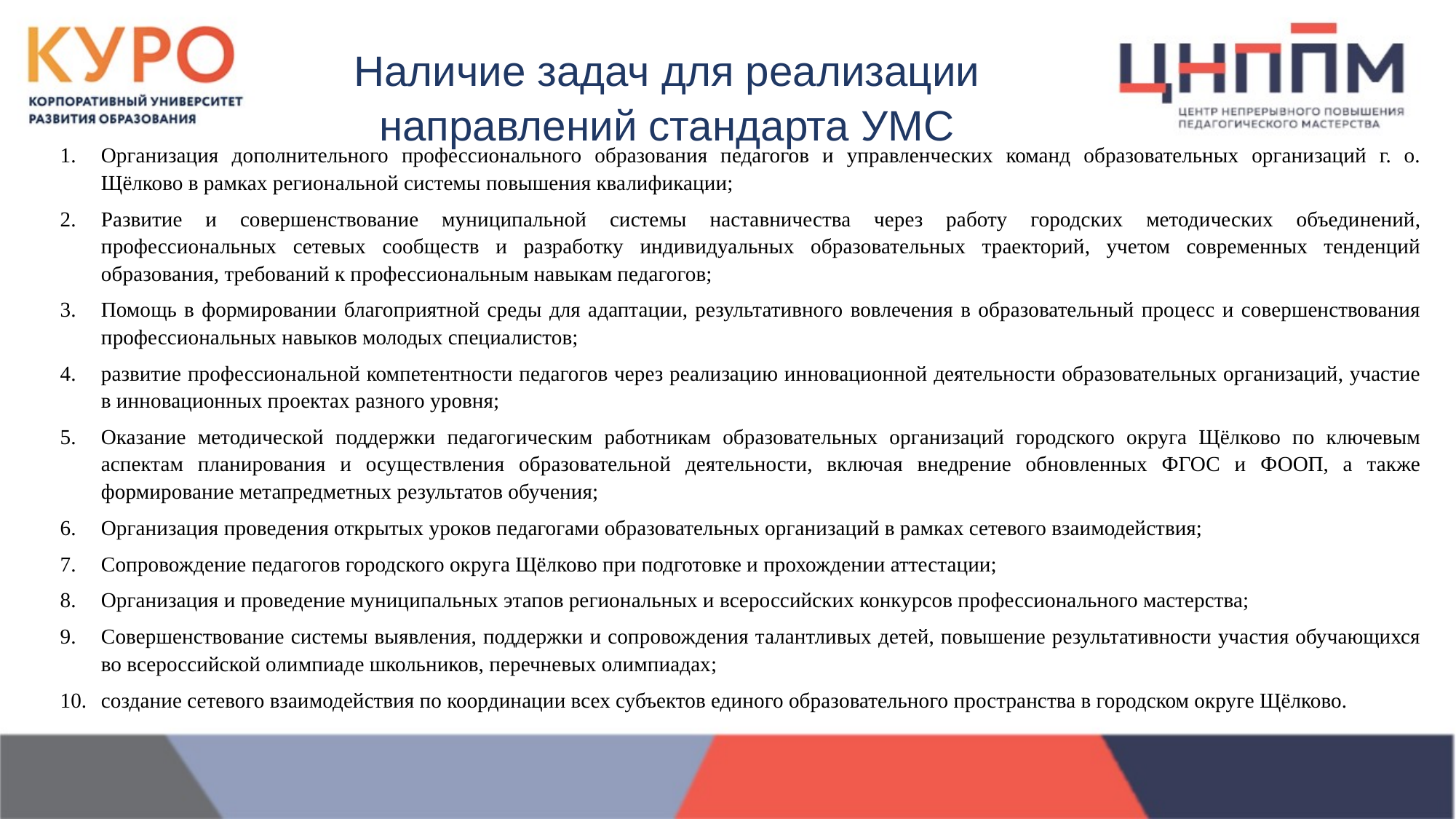

Наличие задач для реализации направлений стандарта УМС
Организация дополнительного профессионального образования педагогов и управленческих команд образовательных организаций г. о. Щёлково в рамках региональной системы повышения квалификации;
Развитие и совершенствование муниципальной системы наставничества через работу городских методических объединений, профессиональных сетевых сообществ и разработку индивидуальных образовательных траекторий, учетом современных тенденций образования, требований к профессиональным навыкам педагогов;
Помощь в формировании благоприятной среды для адаптации, результативного вовлечения в образовательный процесс и совершенствования профессиональных навыков молодых специалистов;
развитие профессиональной компетентности педагогов через реализацию инновационной деятельности образовательных организаций, участие в инновационных проектах разного уровня;
Оказание методической поддержки педагогическим работникам образовательных организаций городского округа Щёлково по ключевым аспектам планирования и осуществления образовательной деятельности, включая внедрение обновленных ФГОС и ФООП, а также формирование метапредметных результатов обучения;
Организация проведения открытых уроков педагогами образовательных организаций в рамках сетевого взаимодействия;
Сопровождение педагогов городского округа Щёлково при подготовке и прохождении аттестации;
Организация и проведение муниципальных этапов региональных и всероссийских конкурсов профессионального мастерства;
Совершенствование системы выявления, поддержки и сопровождения талантливых детей, повышение результативности участия обучающихся во всероссийской олимпиаде школьников, перечневых олимпиадах;
создание сетевого взаимодействия по координации всех субъектов единого образовательного пространства в городском округе Щёлково.